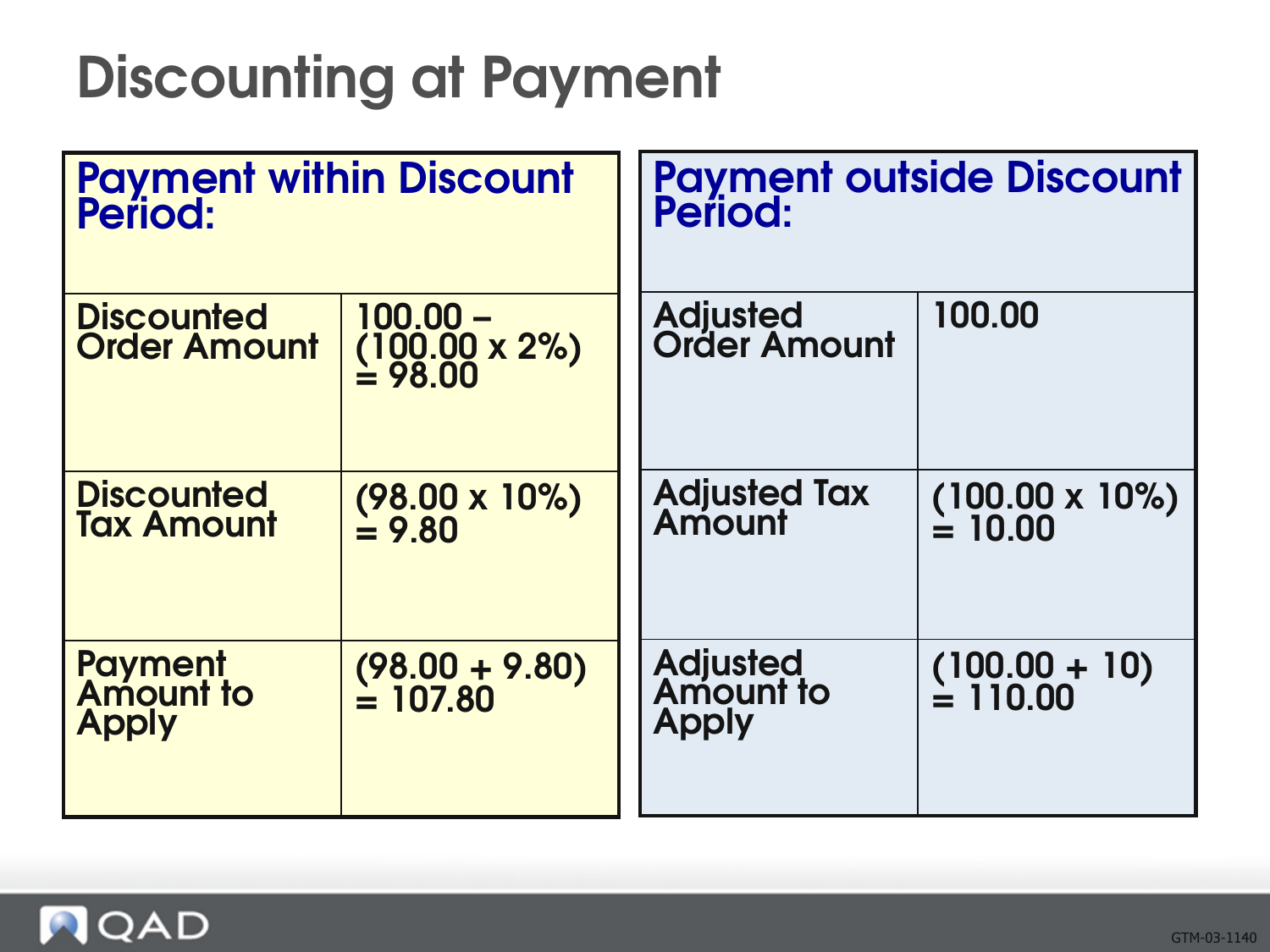

# Discounting at Payment
| Payment outside Discount Period: |  |
| --- | --- |
| Adjusted Order Amount | 100.00 |
| Adjusted Tax Amount | (100.00 x 10%) = 10.00 |
| Adjusted Amount to Apply | (100.00 + 10) = 110.00 |
| Payment within Discount Period: |  |
| --- | --- |
| Discounted Order Amount | 100.00 – (100.00 x 2%) = 98.00 |
| Discounted Tax Amount | (98.00 x 10%) = 9.80 |
| Payment Amount to Apply | (98.00 + 9.80) = 107.80 |
GTM-03-1140